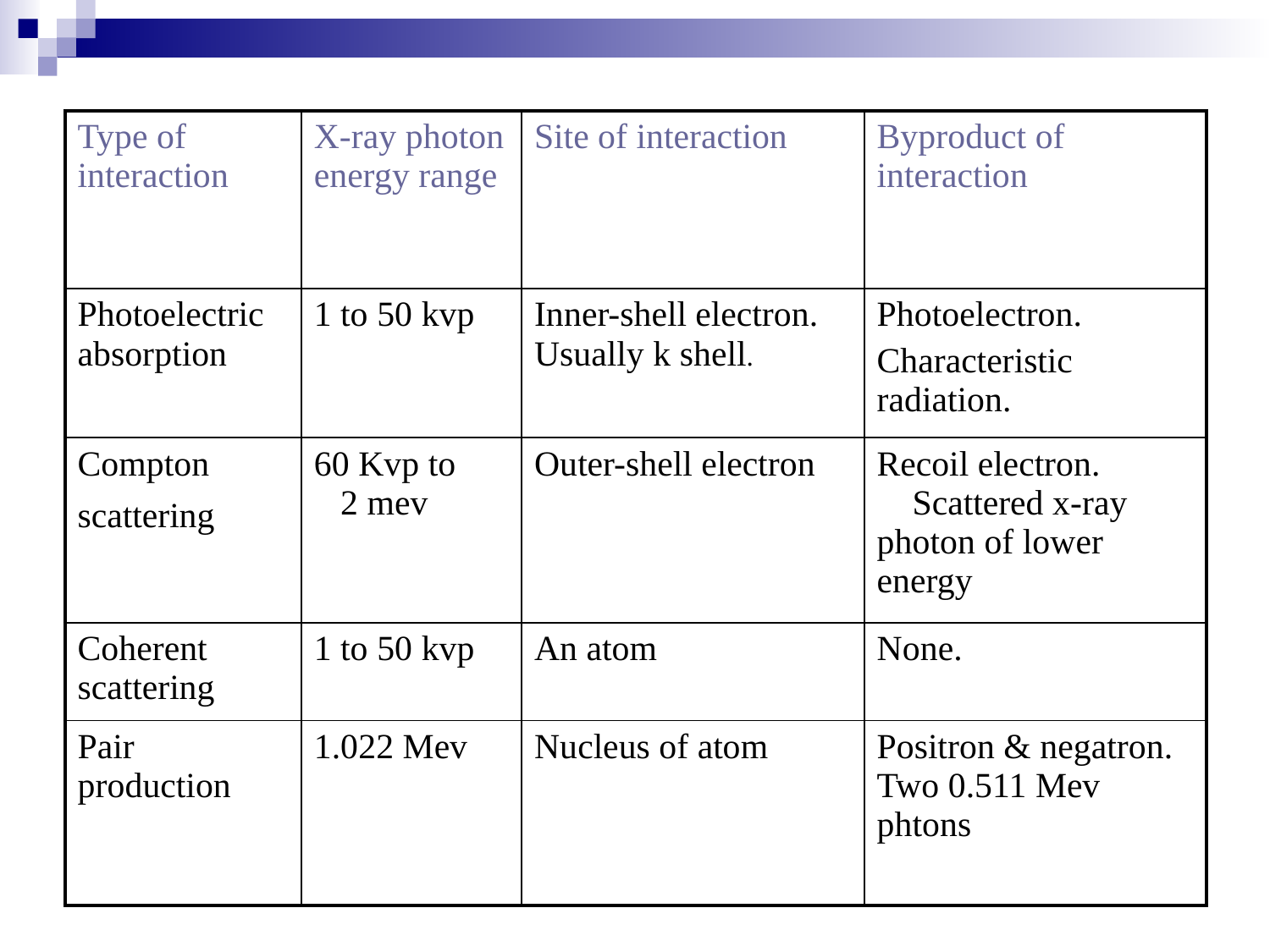

| Type of interaction | X-ray photon energy range | Site of interaction | Byproduct of interaction |
| --- | --- | --- | --- |
| Photoelectric absorption | 1 to 50 kvp | Inner-shell electron. Usually k shell. | Photoelectron. Characteristic radiation. |
| Compton scattering | 60 Kvp to 2 mev | Outer-shell electron | Recoil electron. Scattered x-ray photon of lower energy |
| Coherent scattering | 1 to 50 kvp | An atom | None. |
| Pair production | 1.022 Mev | Nucleus of atom | Positron & negatron. Two 0.511 Mev phtons |